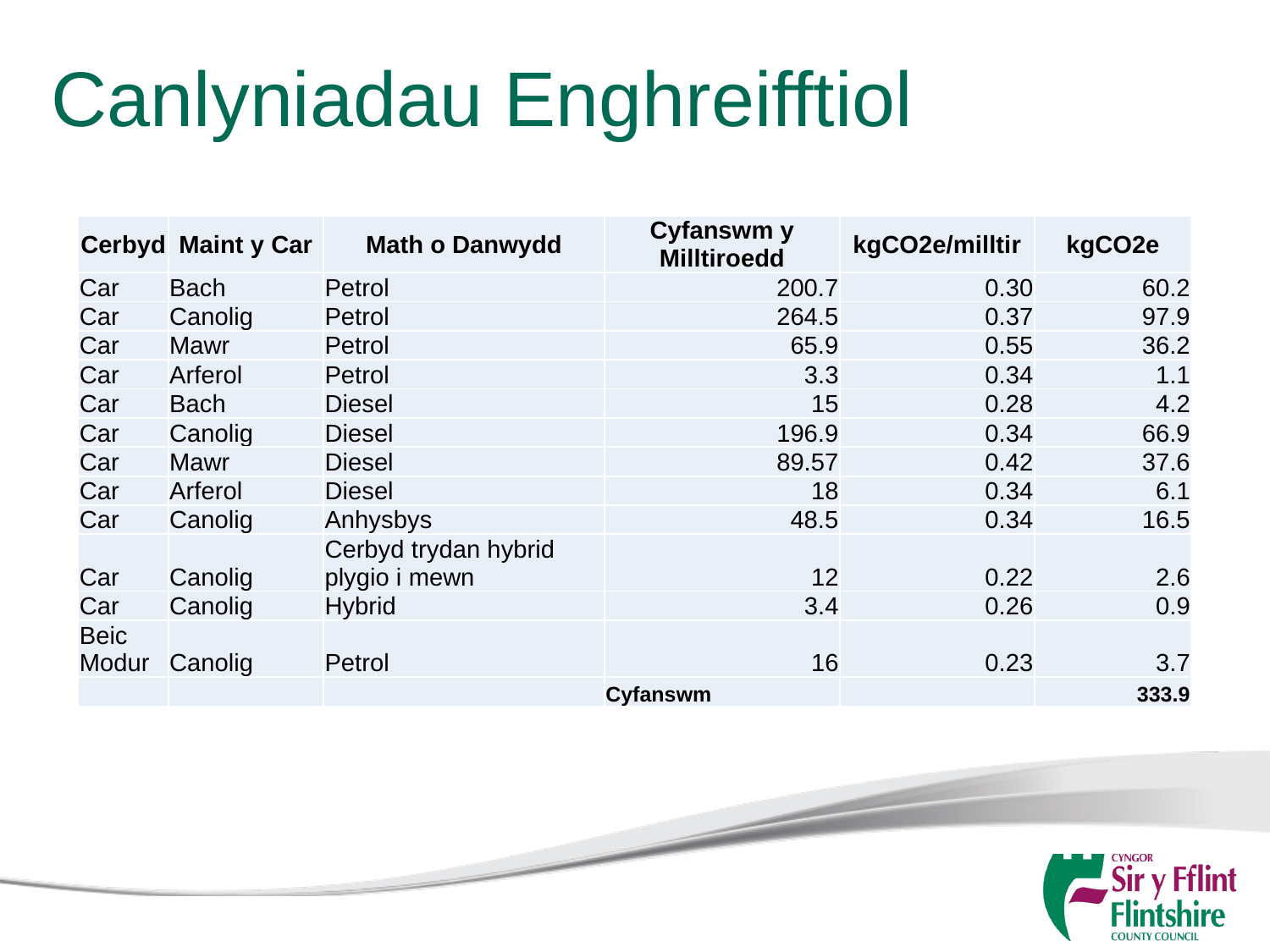

# Canlyniadau Enghreifftiol
| Cerbyd | Maint y Car | Math o Danwydd | Cyfanswm y Milltiroedd | kgCO2e/milltir | kgCO2e |
| --- | --- | --- | --- | --- | --- |
| Car | Bach | Petrol | 200.7 | 0.30 | 60.2 |
| Car | Canolig | Petrol | 264.5 | 0.37 | 97.9 |
| Car | Mawr | Petrol | 65.9 | 0.55 | 36.2 |
| Car | Arferol | Petrol | 3.3 | 0.34 | 1.1 |
| Car | Bach | Diesel | 15 | 0.28 | 4.2 |
| Car | Canolig | Diesel | 196.9 | 0.34 | 66.9 |
| Car | Mawr | Diesel | 89.57 | 0.42 | 37.6 |
| Car | Arferol | Diesel | 18 | 0.34 | 6.1 |
| Car | Canolig | Anhysbys | 48.5 | 0.34 | 16.5 |
| Car | Canolig | Cerbyd trydan hybrid plygio i mewn | 12 | 0.22 | 2.6 |
| Car | Canolig | Hybrid | 3.4 | 0.26 | 0.9 |
| Beic Modur | Canolig | Petrol | 16 | 0.23 | 3.7 |
|  |  |  | Cyfanswm |  | 333.9 |